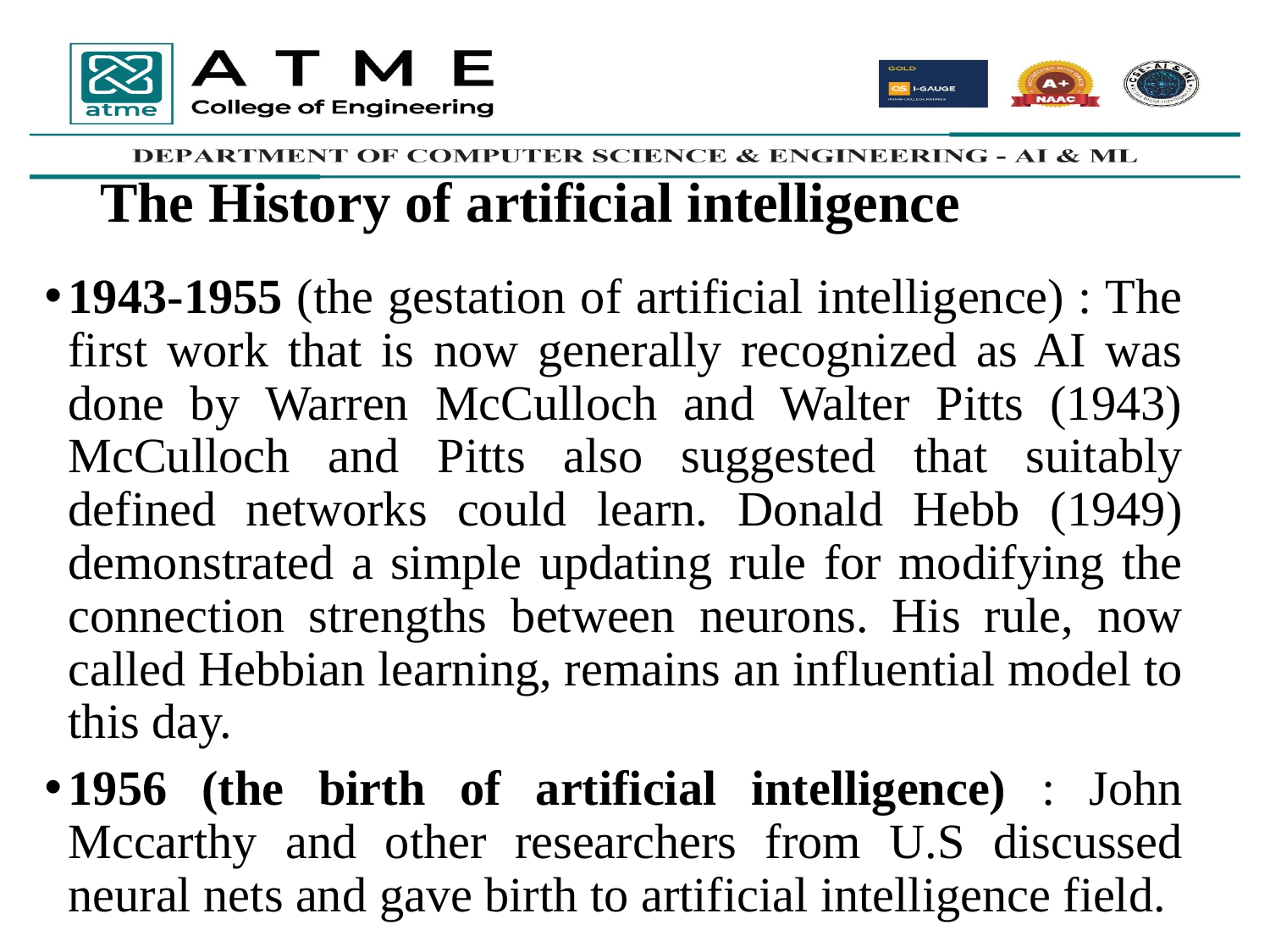

# The History of artificial intelligence
1943-1955 (the gestation of artificial intelligence) : The first work that is now generally recognized as AI was done by Warren McCulloch and Walter Pitts (1943) McCulloch and Pitts also suggested that suitably defined networks could learn. Donald Hebb (1949) demonstrated a simple updating rule for modifying the connection strengths between neurons. His rule, now called Hebbian learning, remains an influential model to this day.
1956 (the birth of artificial intelligence) : John Mccarthy and other researchers from U.S discussed neural nets and gave birth to artificial intelligence field.